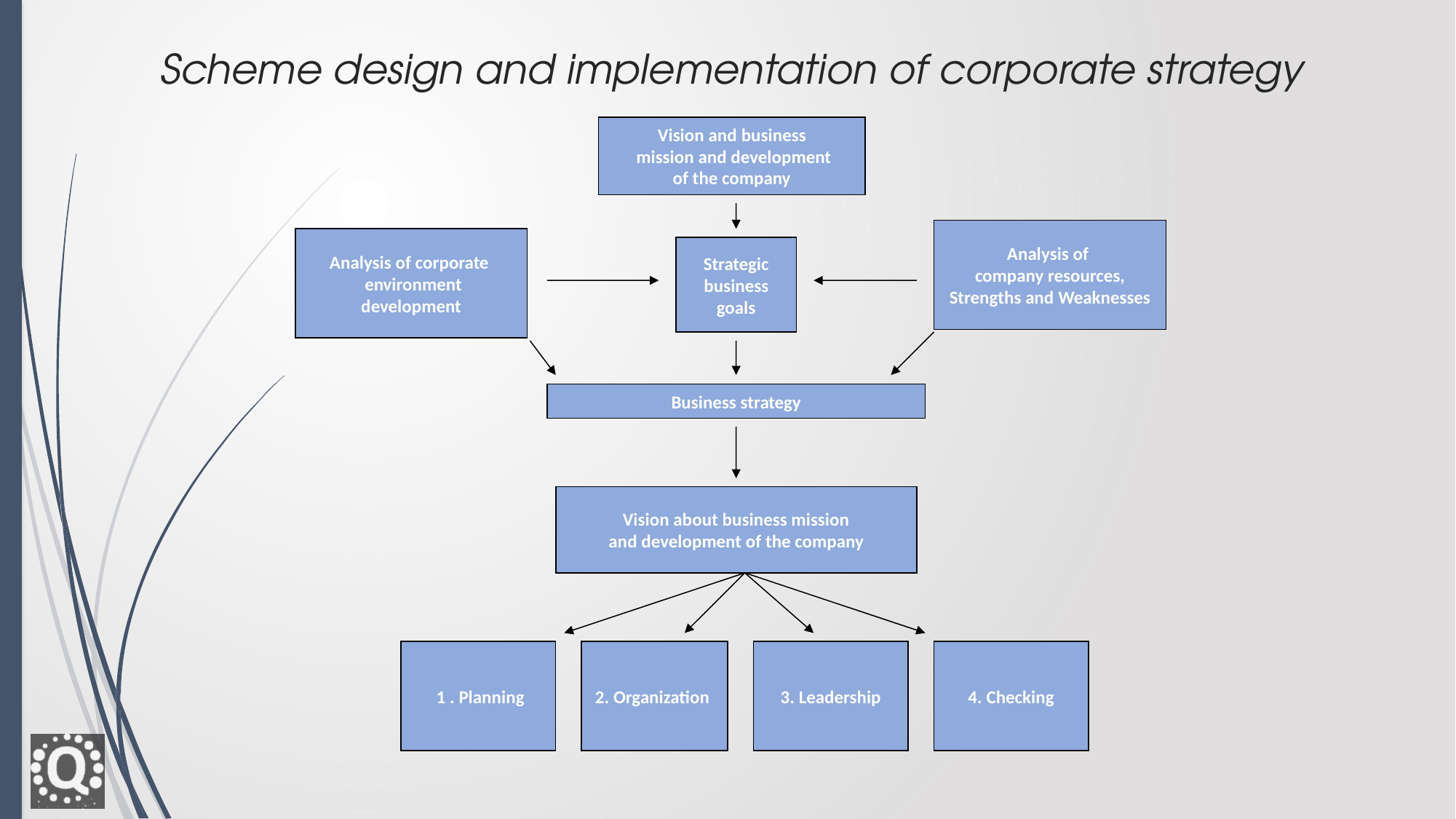

# Scheme design and implementation of corporate strategy
Vision and business
  mission and development
of the company

Analysis of
company resources,
Strengths and Weaknesses
Analysis of corporate
 environment
development
Strategic
business
goals

Business strategy

Vision about business mission
and development of the company

 1 . Planning
2. Organization
3. Leadership
4. Checking